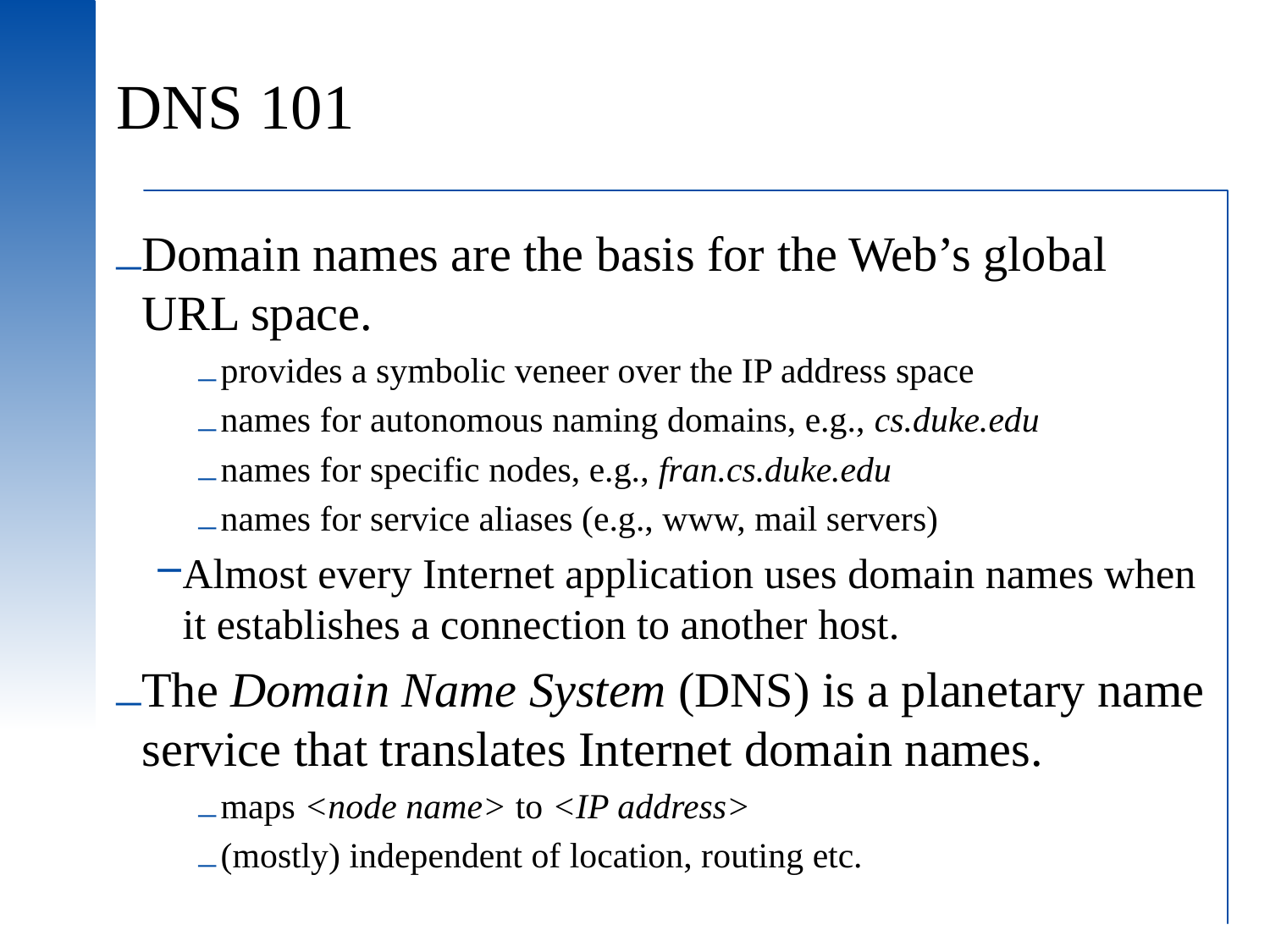

# DNS 101
Domain names are the basis for the Web’s global URL space.
provides a symbolic veneer over the IP address space
names for autonomous naming domains, e.g., cs.duke.edu
names for specific nodes, e.g., fran.cs.duke.edu
names for service aliases (e.g., www, mail servers)
Almost every Internet application uses domain names when it establishes a connection to another host.
The Domain Name System (DNS) is a planetary name service that translates Internet domain names.
maps <node name> to <IP address>
(mostly) independent of location, routing etc.